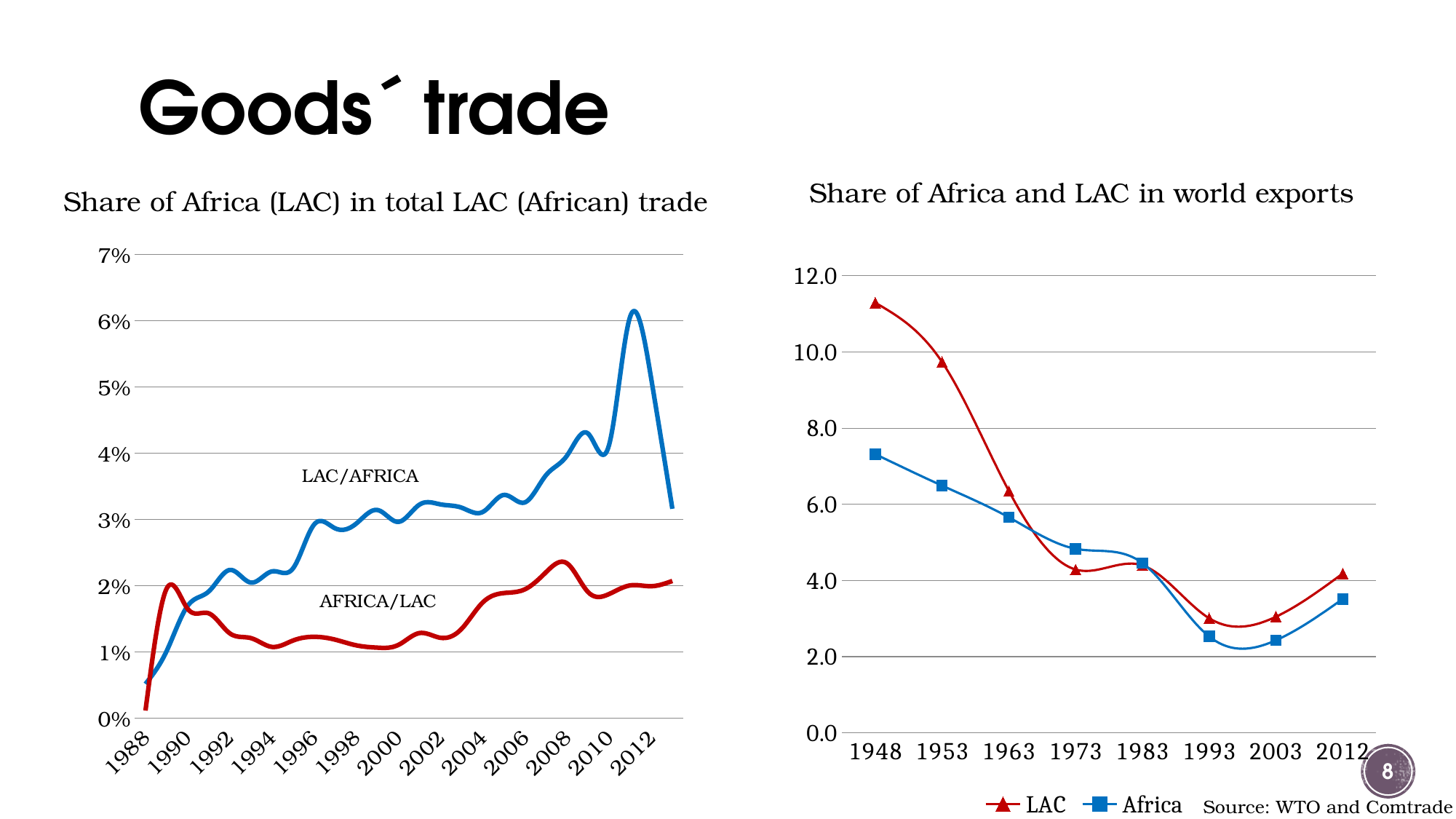

# Goods´ trade
Share of Africa and LAC in world exports
Share of Africa (LAC) in total LAC (African) trade

### Chart

| Category | % LAC en CT África | % África en CT LAC |
|---|---|---|
| 1988 | 0.005188404299432432 | 0.0011681801619550507 |
| 1989 | 0.010123042893952909 | 0.019548097401184607 |
| 1990 | 0.016959556851789584 | 0.01652341641850334 |
| 1991 | 0.019134140596906185 | 0.015839426724590516 |
| 1992 | 0.02238210118988089 | 0.012824174719735635 |
| 1993 | 0.020478527834607376 | 0.012103634131772779 |
| 1994 | 0.022164544541514865 | 0.010778416430940798 |
| 1995 | 0.022620392545029896 | 0.011736865038902122 |
| 1996 | 0.029234971898176604 | 0.012296004675988875 |
| 1997 | 0.028661223617682474 | 0.011868765494871541 |
| 1998 | 0.02938074698344508 | 0.011012548538609277 |
| 1999 | 0.031436404380479635 | 0.010665120648394966 |
| 2000 | 0.029639714892611448 | 0.01107473714285302 |
| 2001 | 0.03224611086522401 | 0.012862253309453361 |
| 2002 | 0.032282208185807695 | 0.012150089734096365 |
| 2003 | 0.0317844654385621 | 0.013503946457319786 |
| 2004 | 0.03112785339909283 | 0.017470887238352613 |
| 2005 | 0.033700791603962534 | 0.0188959393539662 |
| 2006 | 0.03258132190607314 | 0.01945943676246126 |
| 2007 | 0.036666573025513655 | 0.02202908804309805 |
| 2008 | 0.039639435288724656 | 0.023384751779692778 |
| 2009 | 0.04296746499164072 | 0.01905028001505406 |
| 2010 | 0.04127704059881894 | 0.01875392784996949 |
| 2011 | 0.060629469576790496 | 0.020053993208678032 |
| 2012 | 0.051178285780361266 | 0.019932691501863373 |
| 2013 | 0.03161185462548133 | 0.020725382659985237 |

### Chart

| Category | LAC | Africa |
|---|---|---|
| 1948 | 11.2905982905983 | 7.316239316239316 |
| 1953 | 9.733953710331647 | 6.490097828680506 |
| 1963 | 6.350066977100205 | 5.657970274925039 |
| 1973 | 4.286528792826413 | 4.8307676359301395 |
| 1983 | 4.3974002236827765 | 4.45851377422044 |
| 1993 | 3.0083442255679556 | 2.529498428380179 |
| 2003 | 3.0477945202352816 | 2.429938254813045 |
| 2012 | 4.180758259234736 | 3.5136201369835347 |
LAC/AFRICA
AFRICA/LAC
8
Source: WTO and Comtrade